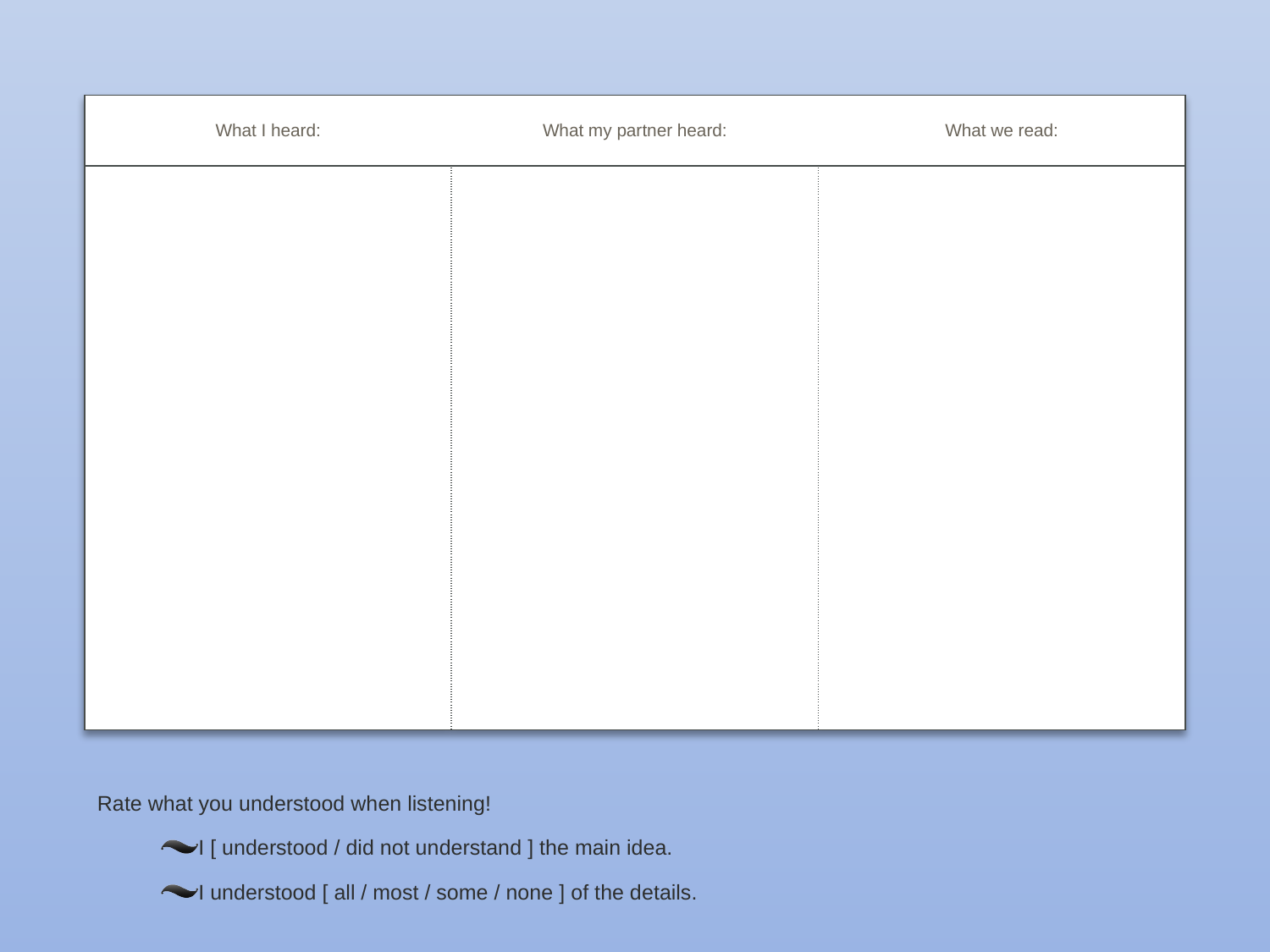

| What I heard: | What my partner heard: | What we read: |
| --- | --- | --- |
|  |  |  |
Rate what you understood when listening!

I [ understood / did not understand ] the main idea.

I understood [ all / most / some / none ] of the details.